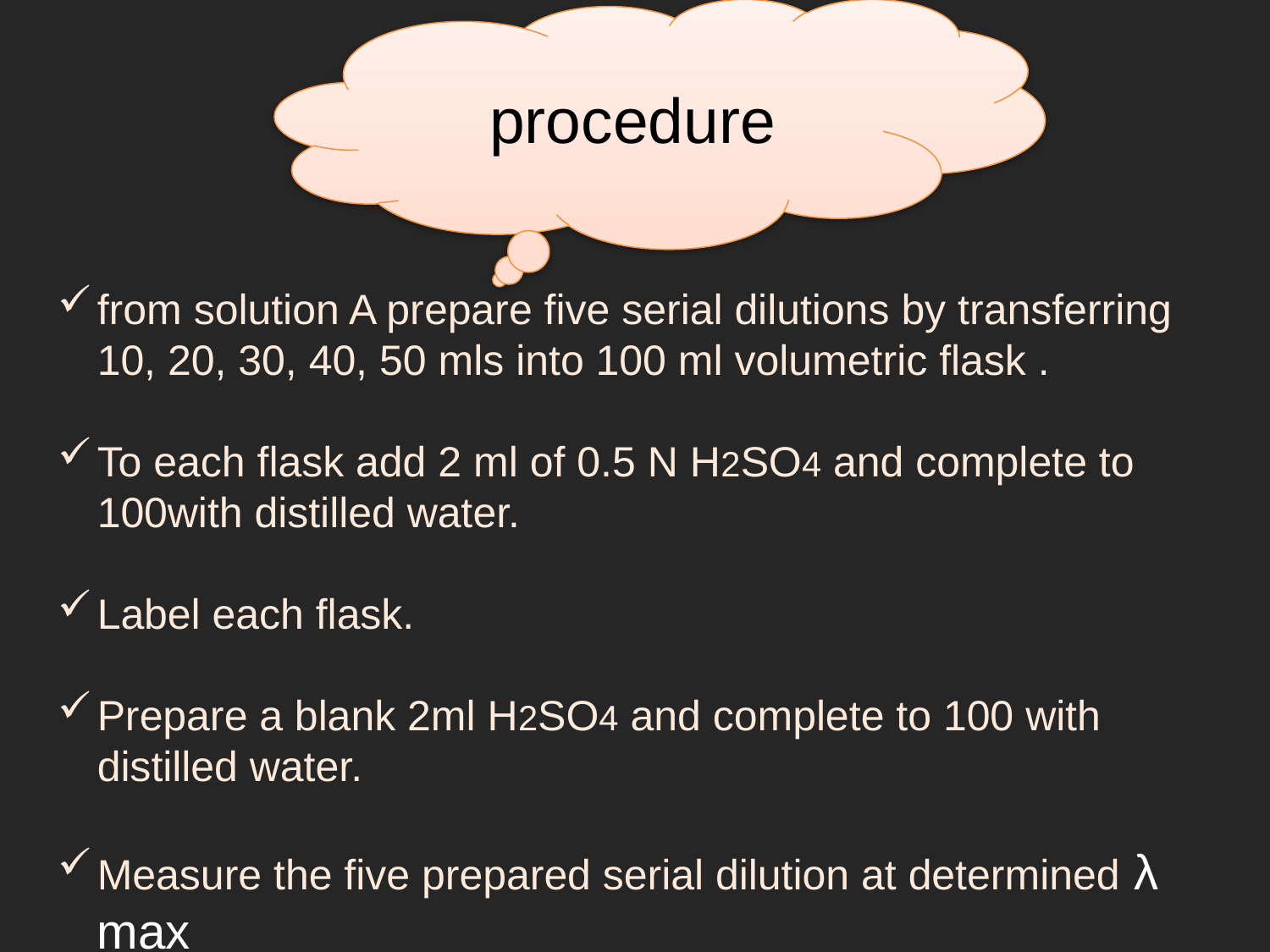

procedure
from solution A prepare five serial dilutions by transferring 10, 20, 30, 40, 50 mls into 100 ml volumetric flask .

To each flask add 2 ml of 0.5 N H2SO4 and complete to 100with distilled water.

Label each flask.

Prepare a blank 2ml H2SO4 and complete to 100 with distilled water.

Measure the five prepared serial dilution at determined λ max